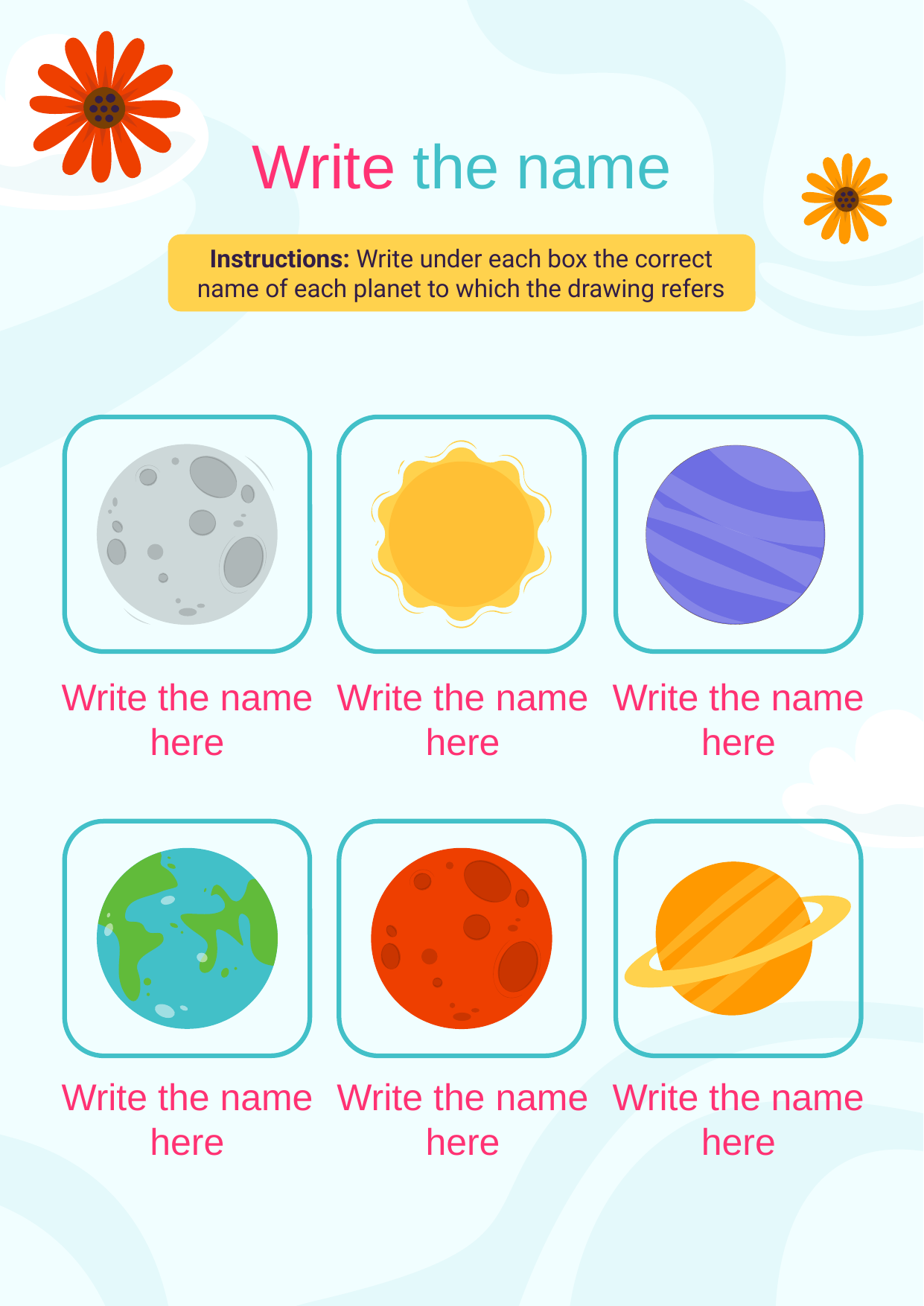

# Write the name

Instructions: Write under each box the correct name of each planet to which the drawing refers

Write the name here
Write the name here
Write the name here

Write the name here
Write the name here
Write the name here